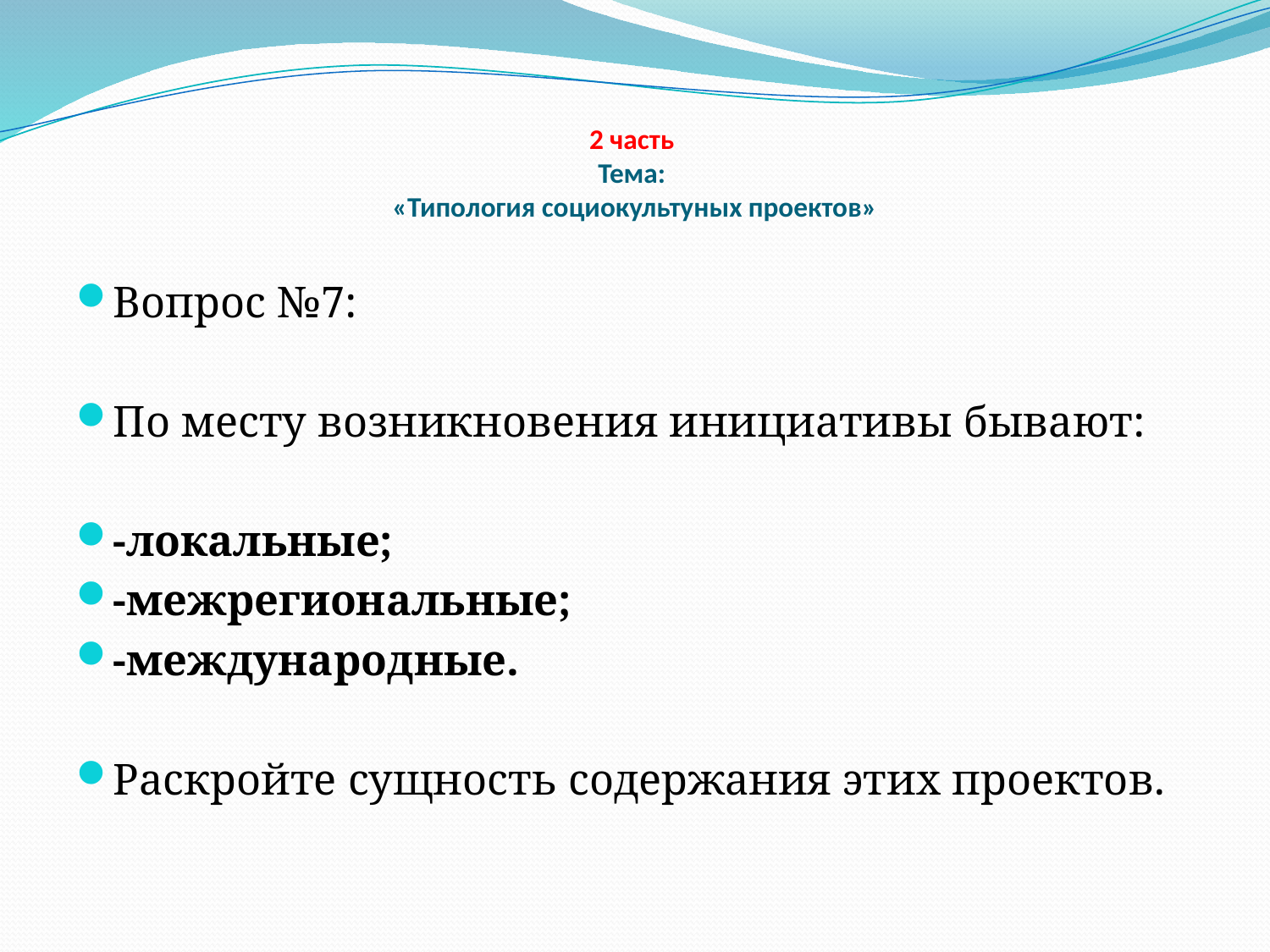

# 2 часть Тема: «Типология социокультуных проектов»
Вопрос №7:

По месту возникновения инициативы бывают:

-локальные;
-межрегиональные;
-международные.

Раскройте сущность содержания этих проектов.